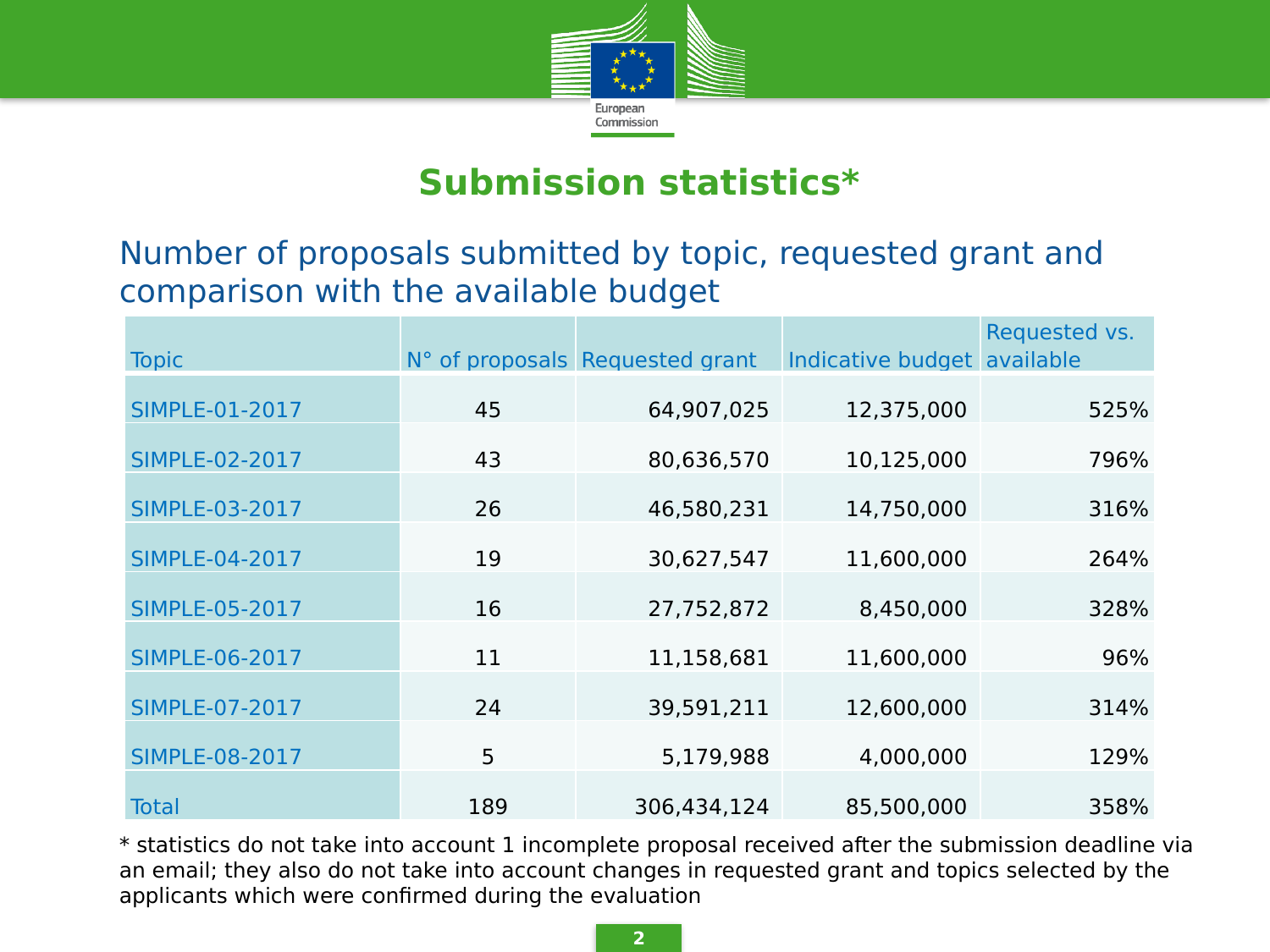

# Submission statistics*
Number of proposals submitted by topic, requested grant and comparison with the available budget

* statistics do not take into account 1 incomplete proposal received after the submission deadline via an email; they also do not take into account changes in requested grant and topics selected by the applicants which were confirmed during the evaluation

| Topic | N° of proposals | Requested grant | Indicative budget | Requested vs. available |
| --- | --- | --- | --- | --- |
| SIMPLE-01-2017 | 45 | 64,907,025 | 12,375,000 | 525% |
| SIMPLE-02-2017 | 43 | 80,636,570 | 10,125,000 | 796% |
| SIMPLE-03-2017 | 26 | 46,580,231 | 14,750,000 | 316% |
| SIMPLE-04-2017 | 19 | 30,627,547 | 11,600,000 | 264% |
| SIMPLE-05-2017 | 16 | 27,752,872 | 8,450,000 | 328% |
| SIMPLE-06-2017 | 11 | 11,158,681 | 11,600,000 | 96% |
| SIMPLE-07-2017 | 24 | 39,591,211 | 12,600,000 | 314% |
| SIMPLE-08-2017 | 5 | 5,179,988 | 4,000,000 | 129% |
| Total | 189 | 306,434,124 | 85,500,000 | 358% |
2